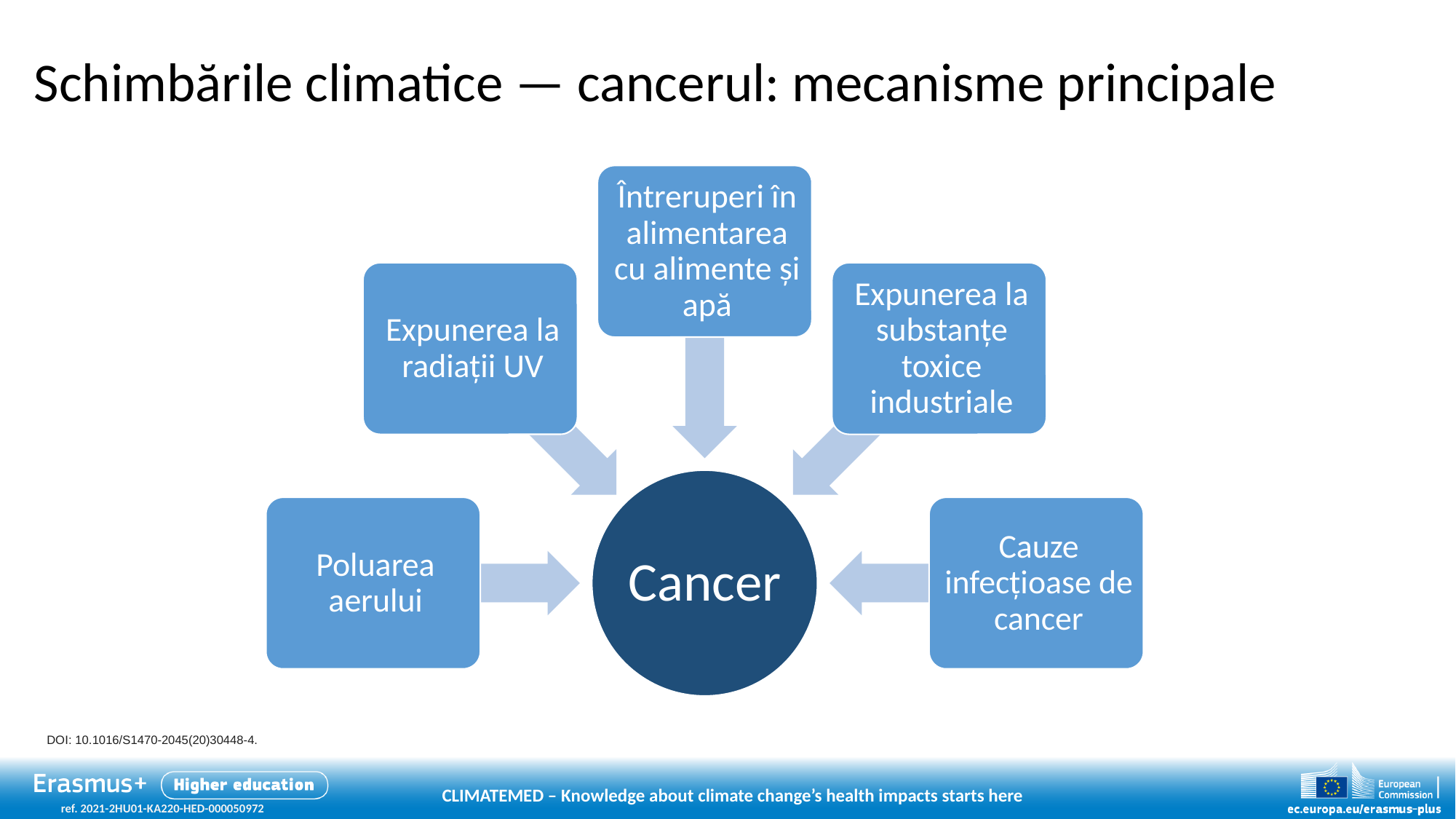

# Schimbările climatice — cancerul: mecanisme principale
Cancer
Poluarea aerului
Expunerea la radiații UV
Întreruperi în alimentarea cu alimente și apă
Expunerea la substanțe toxice industriale
Cauze infecțioase de cancer
DOI: 10.1016/S1470-2045(20)30448-4.